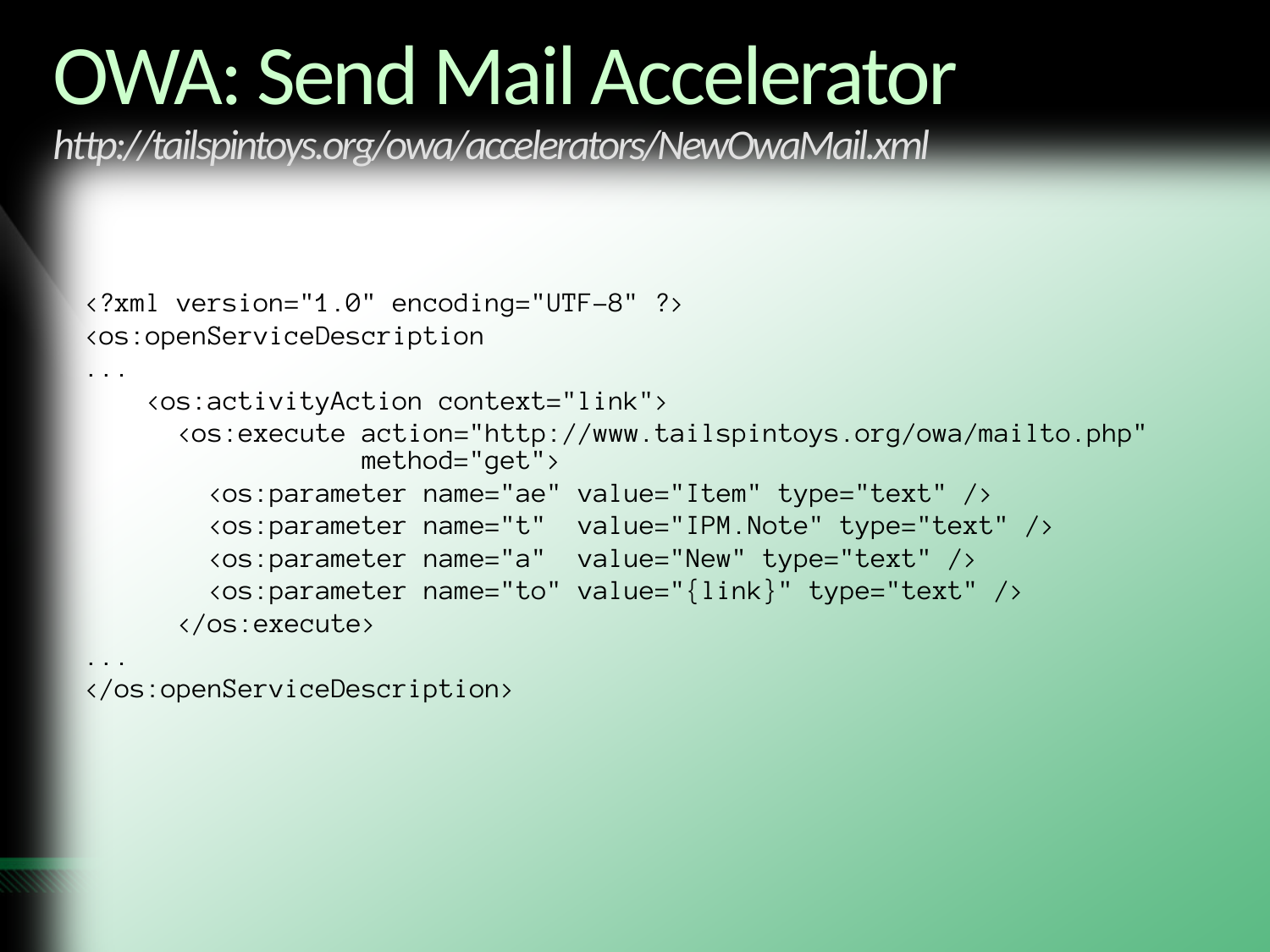

# OWA: Send Mail Accelerator http://tailspintoys.org/owa/accelerators/NewOwaMail.xml

<?xml version="1.0" encoding="UTF-8" ?>
<os:openServiceDescription
...
    <os:activityAction context="link">
      <os:execute action="http://www.tailspintoys.org/owa/mailto.php"
                  method="get">
        <os:parameter name="ae" value="Item" type="text" />
        <os:parameter name="t"  value="IPM.Note" type="text" />
        <os:parameter name="a"  value="New" type="text" />
        <os:parameter name="to" value="{link}" type="text" />
      </os:execute>
...
</os:openServiceDescription>